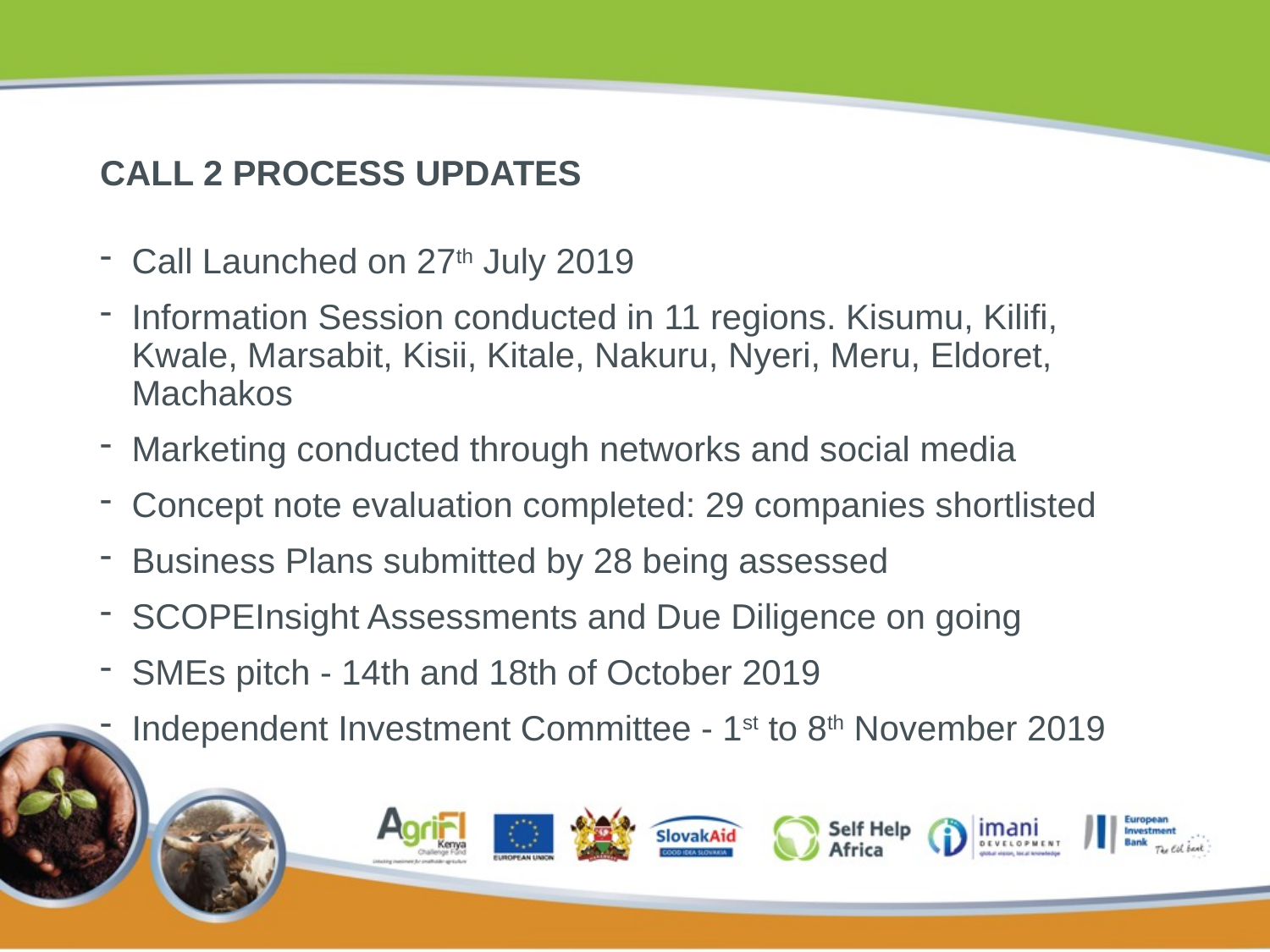

# CALL 2 PROCESS UPDATES
Call Launched on 27th July 2019
Information Session conducted in 11 regions. Kisumu, Kilifi, Kwale, Marsabit, Kisii, Kitale, Nakuru, Nyeri, Meru, Eldoret, Machakos
Marketing conducted through networks and social media
Concept note evaluation completed: 29 companies shortlisted
Business Plans submitted by 28 being assessed
SCOPEInsight Assessments and Due Diligence on going
SMEs pitch - 14th and 18th of October 2019
Independent Investment Committee - 1st to 8th November 2019